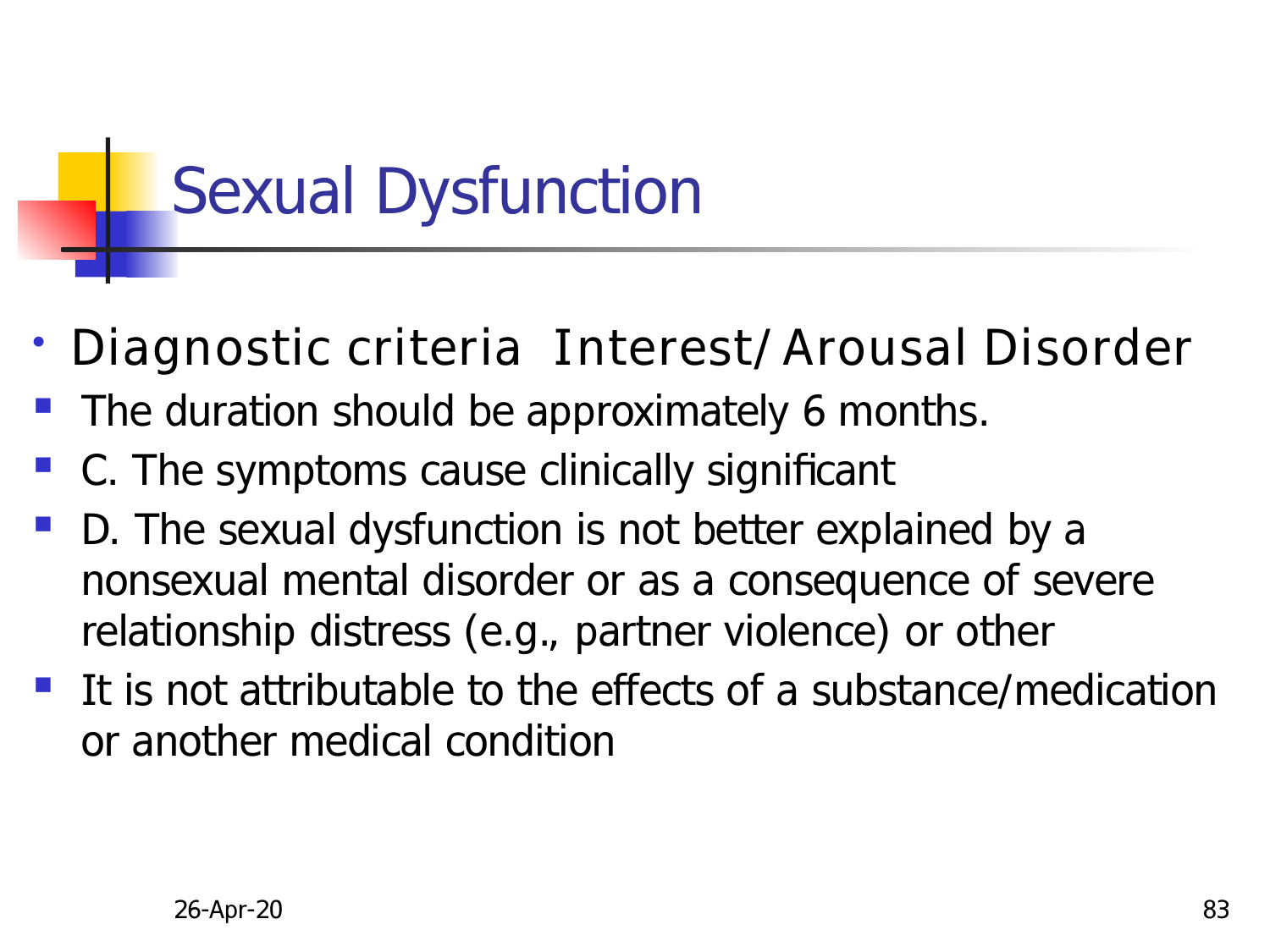

# Sexual Dysfunction
Diagnostic criteria  Interest/Arousal Disorder
The duration should be approximately 6 months.
C. The symptoms cause clinically significant
D. The sexual dysfunction is not better explained by a nonsexual mental disorder or as a consequence of severe relationship distress (e.g., partner violence) or other
It is not attributable to the effects of a substance/medication or another medical condition
26-Apr-20
83